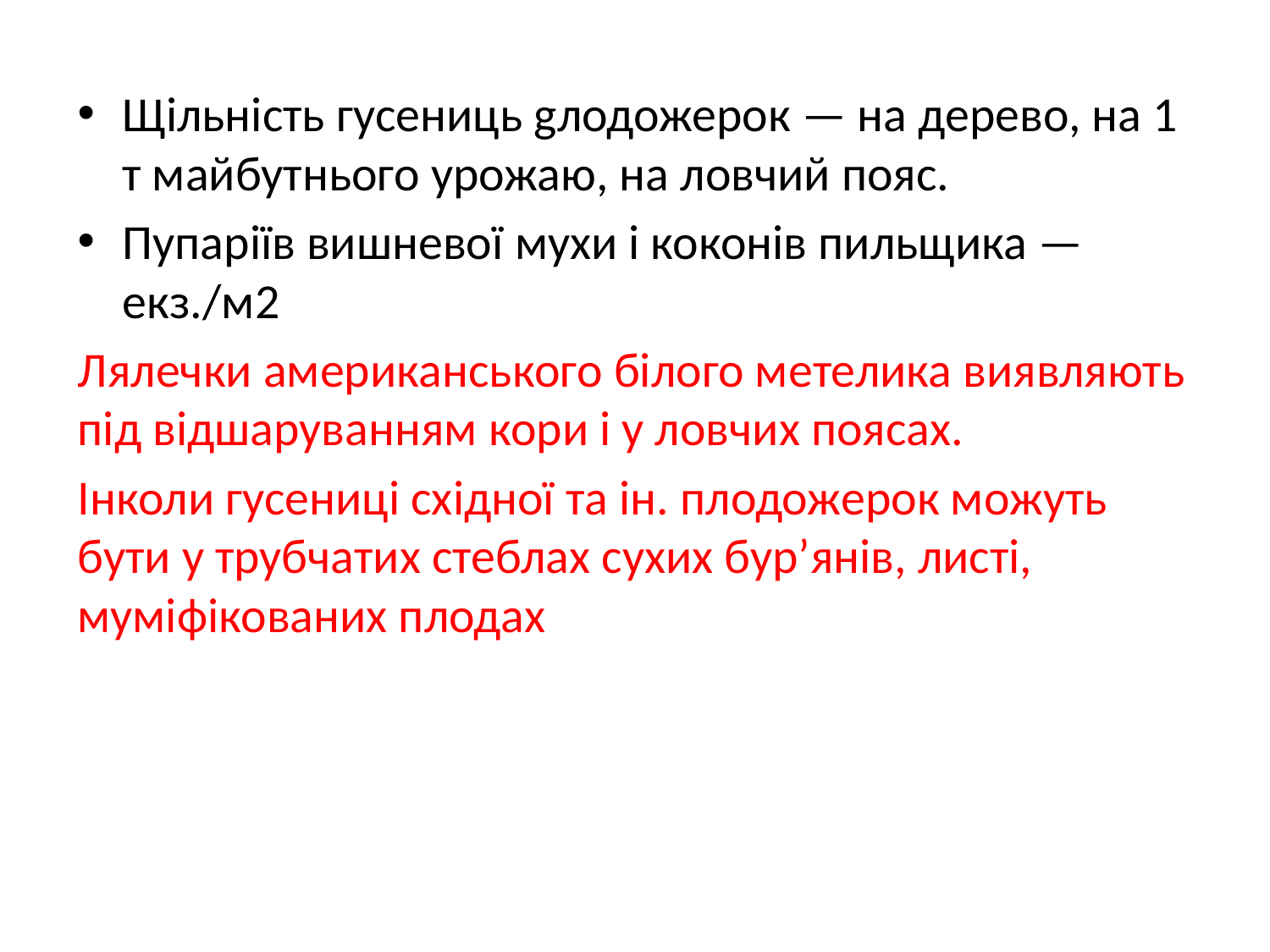

Щільність гусениць gлодожерок — на дерево, на 1 т майбутнього урожаю, на ловчий пояс.
Пупаріїв вишневої мухи і коконів пильщика — екз./м2
Лялечки американського білого метелика виявляють під відшаруванням кори і у ловчих поясах.
Інколи гусениці східної та ін. плодожерок можуть бути у трубчатих стеблах сухих бур’янів, листі, муміфікованих плодах